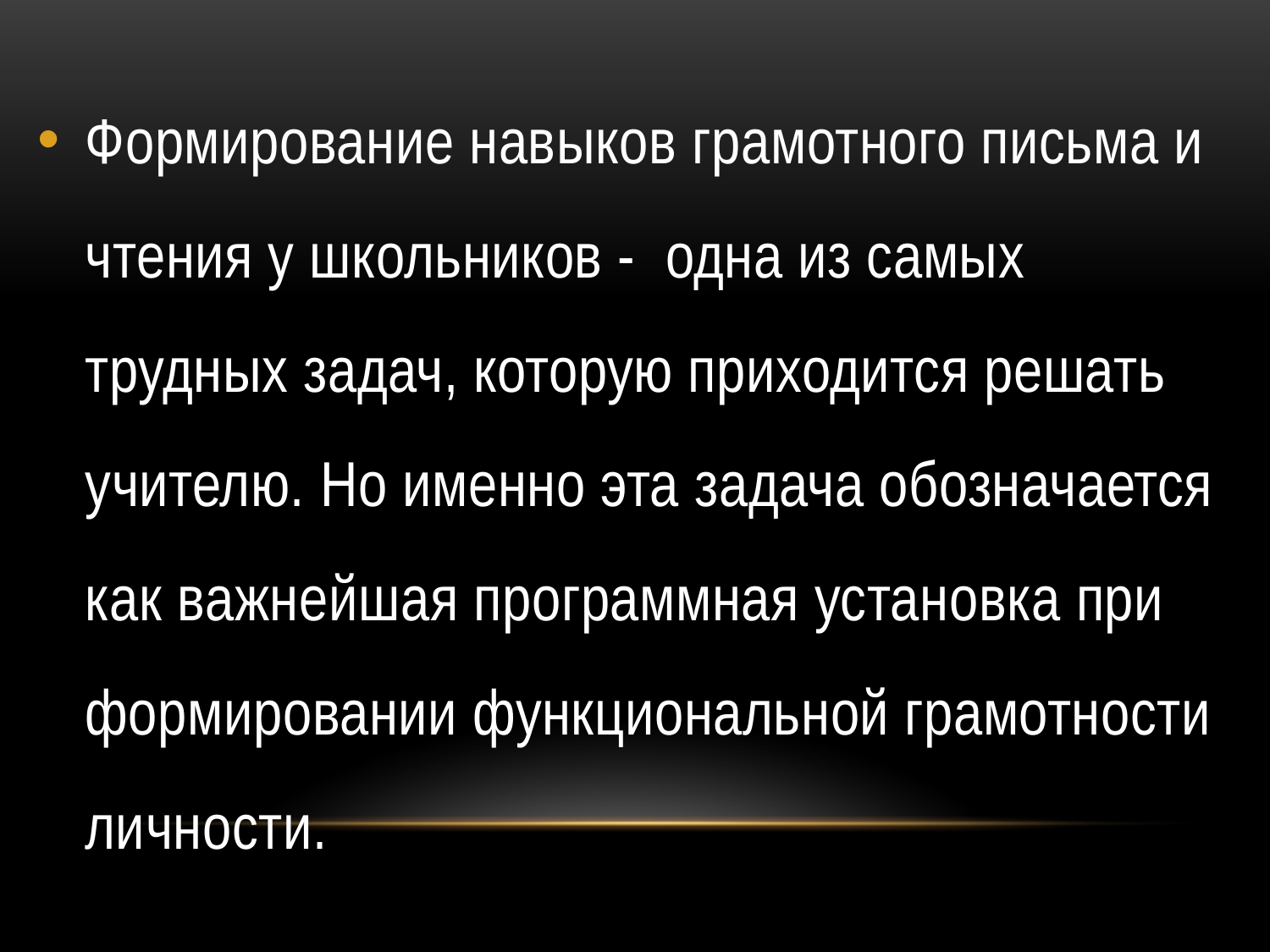

Формирование навыков грамотного письма и чтения у школьников -  одна из самых трудных задач, которую приходится решать учителю. Но именно эта задача обозначается как важнейшая программная установка при формировании функциональной грамотности личности.